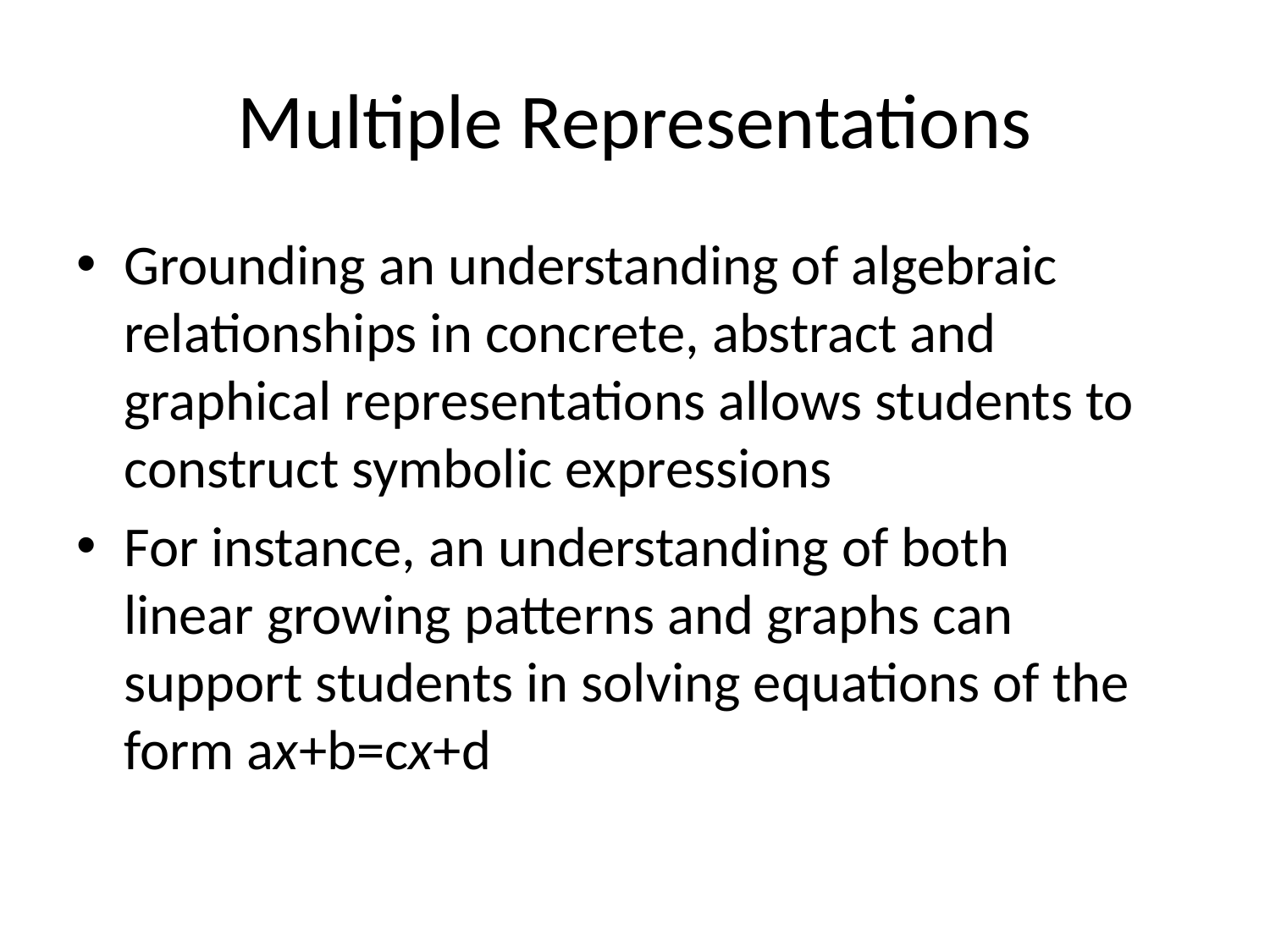

# Multiple Representations
Grounding an understanding of algebraic relationships in concrete, abstract and graphical representations allows students to construct symbolic expressions
For instance, an understanding of both linear growing patterns and graphs can support students in solving equations of the form ax+b=cx+d